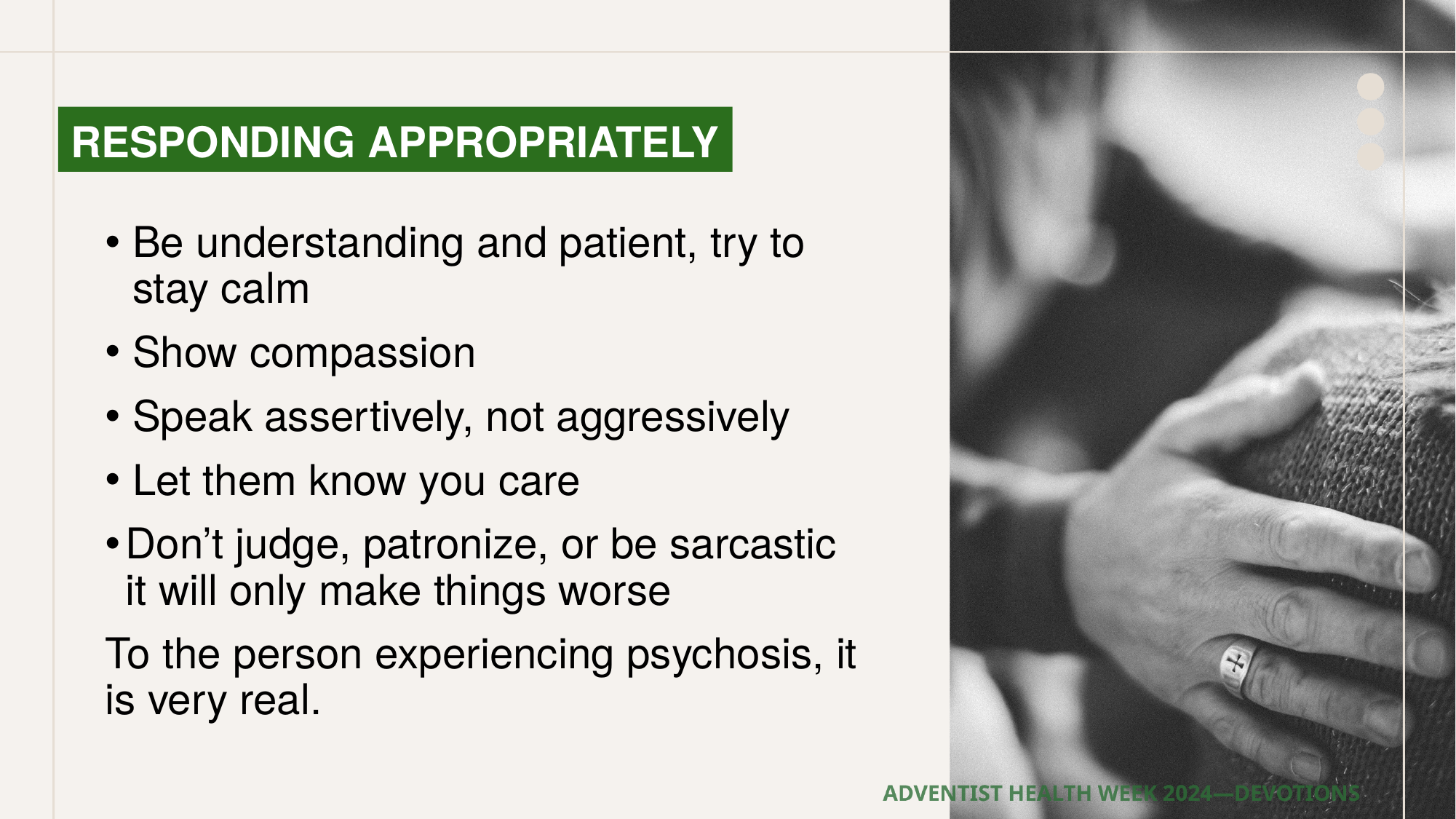

RESPONDING APPROPRIATELY
Be understanding and patient, try to stay calm
Show compassion
Speak assertively, not aggressively
Let them know you care
Don’t judge, patronize, or be sarcastic it will only make things worse
To the person experiencing psychosis, it is very real.